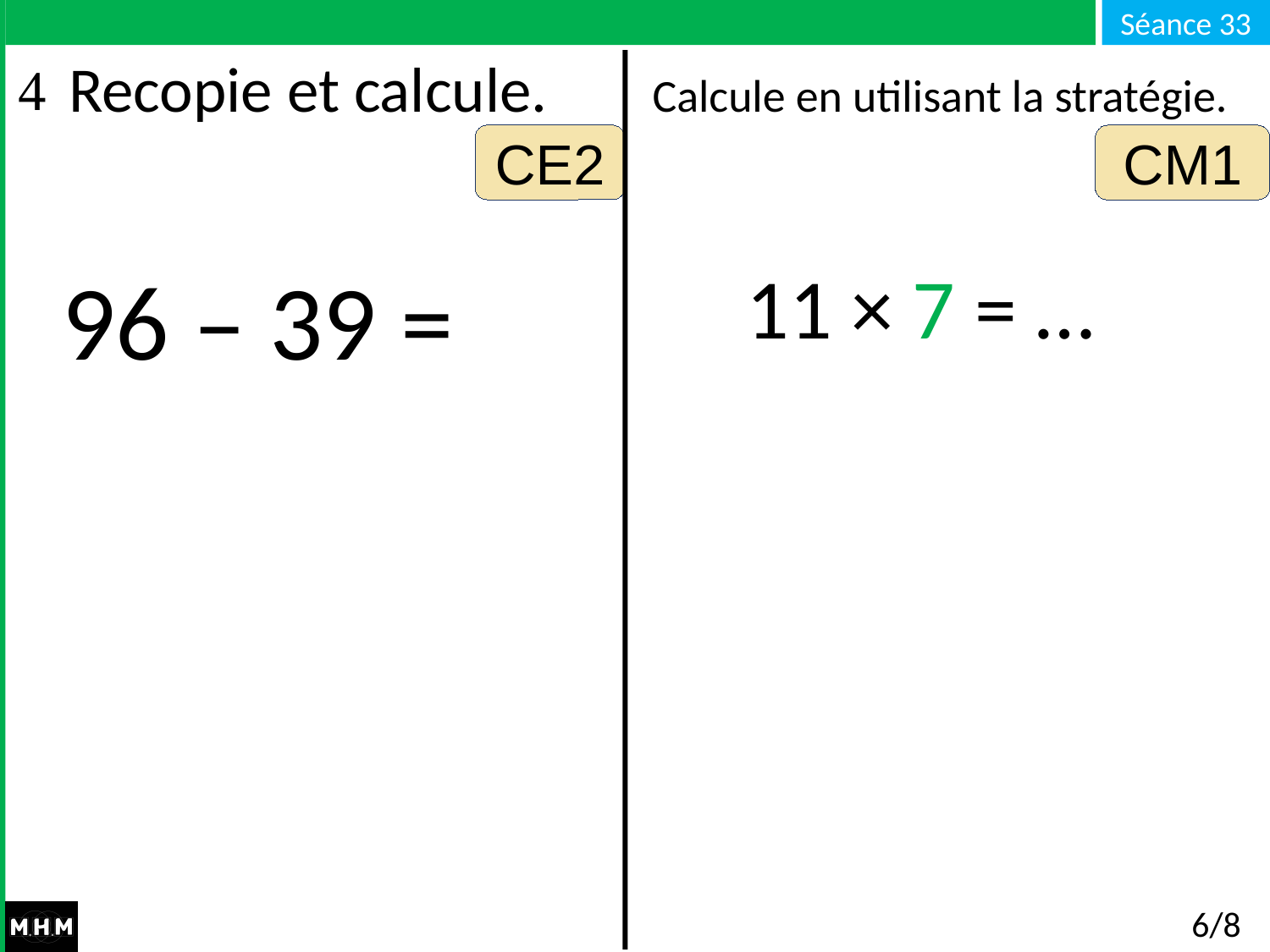

Recopie et calcule.

Calcule en utilisant la stratégie.
CE2
CM1
96 – 39 =
11 × 7 = …
# 6/8